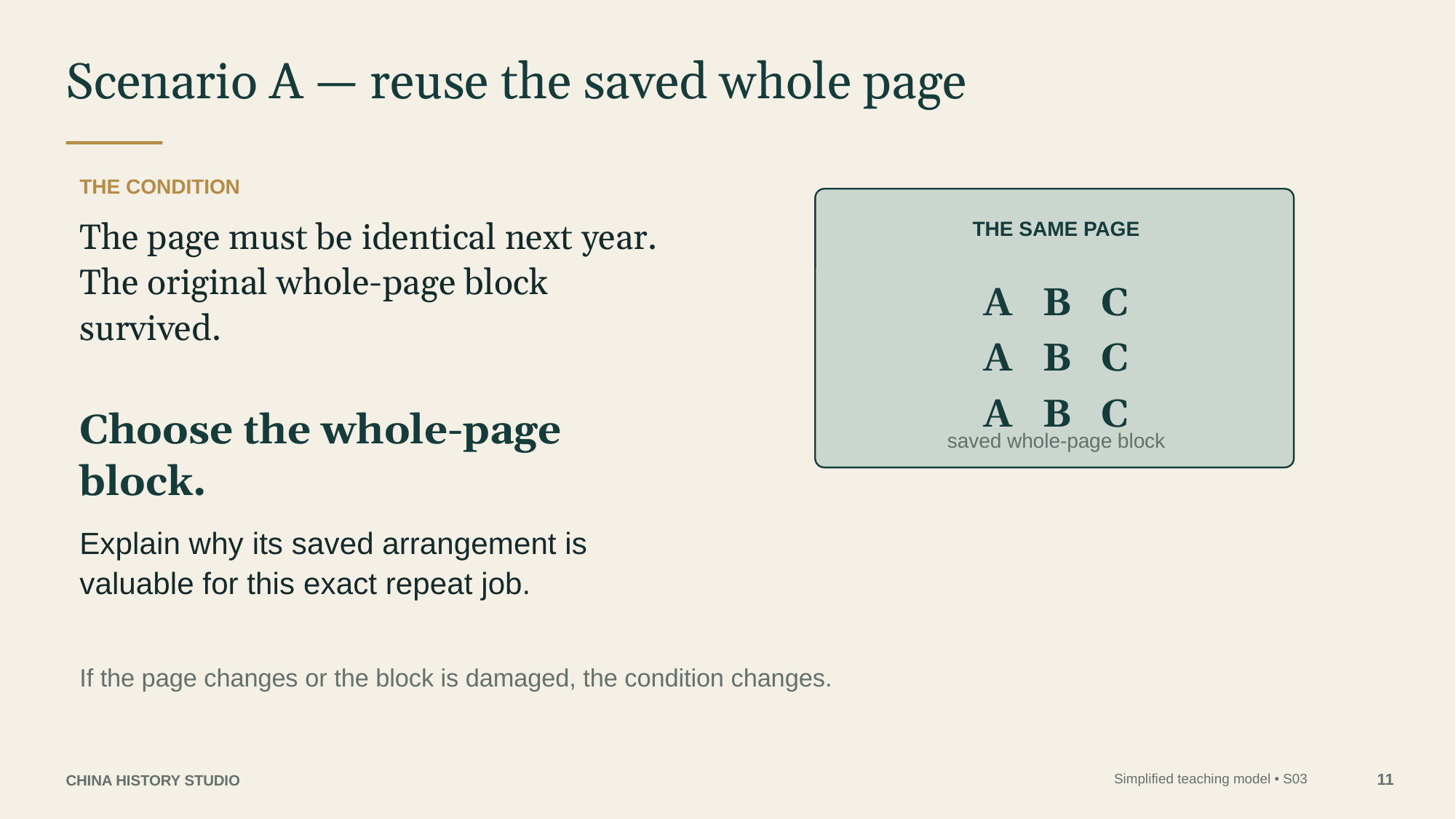

Scenario A — reuse the saved whole page

THE CONDITION

The page must be identical next year.
The original whole-page block survived.
THE SAME PAGE
A   B   C
A   B   C
A   B   C
Choose the whole-page block.
saved whole-page block
Explain why its saved arrangement is valuable for this exact repeat job.
If the page changes or the block is damaged, the condition changes.
11
Simplified teaching model • S03
CHINA HISTORY STUDIO